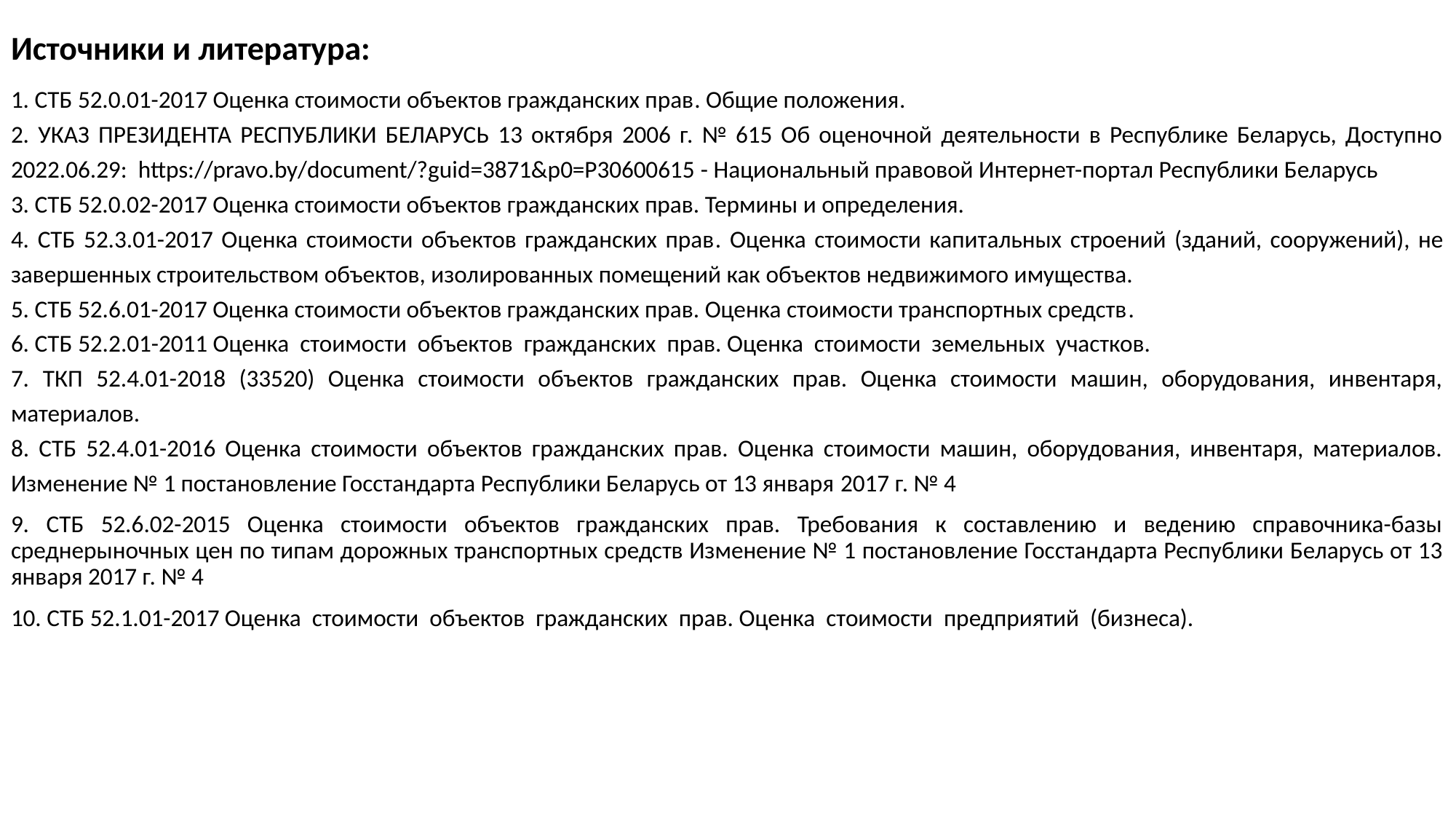

# Источники и литература:
1. СТБ 52.0.01-2017 Оценка стоимости объектов гражданских прав. Общие положения.
2. УКАЗ ПРЕЗИДЕНТА РЕСПУБЛИКИ БЕЛАРУСЬ 13 октября 2006 г. № 615 Об оценочной деятельности в Республике Беларусь, Доступно 2022.06.29:  https://pravo.by/document/?guid=3871&p0=P30600615 - Национальный правовой Интернет-портал Республики Беларусь
3. СТБ 52.0.02-2017 Оценка стоимости объектов гражданских прав. Термины и определения.
4. СТБ 52.3.01-2017 Оценка стоимости объектов гражданских прав. Оценка стоимости капитальных строений (зданий, сооружений), не завершенных строительством объектов, изолированных помещений как объектов недвижимого имущества.
5. СТБ 52.6.01-2017 Оценка стоимости объектов гражданских прав. Оценка стоимости транспортных средств.
6. СТБ 52.2.01-2011 Оценка  стоимости  объектов  гражданских  прав. Оценка  стоимости  земельных  участков.
7. ТКП 52.4.01-2018 (33520) Оценка стоимости объектов гражданских прав. Оценка стоимости машин, оборудования, инвентаря, материалов.
8. СТБ 52.4.01-2016 Оценка стоимости объектов гражданских прав. Оценка стоимости машин, оборудования, инвентаря, материалов. Изменение № 1 постановление Госстандарта Республики Беларусь от 13 января 2017 г. № 4
9. СТБ 52.6.02-2015 Оценка стоимости объектов гражданских прав. Требования к составлению и ведению справочника-базы среднерыночных цен по типам дорожных транспортных средств Изменение № 1 постановление Госстандарта Республики Беларусь от 13 января 2017 г. № 4
10. СТБ 52.1.01-2017 Оценка  стоимости  объектов  гражданских  прав. Оценка  стоимости  предприятий  (бизнеса).